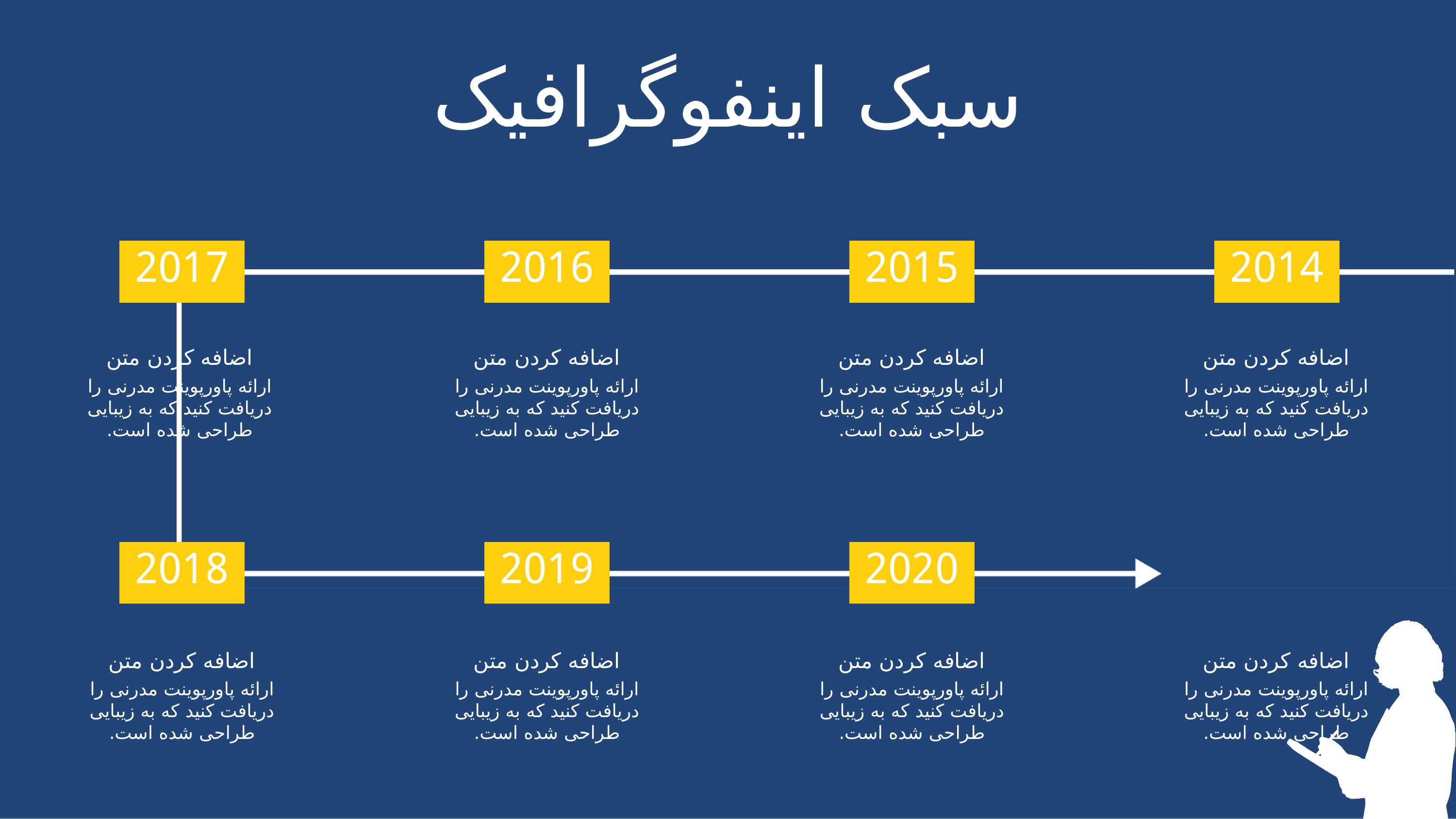

سبک اینفوگرافیک

2017

2016

2015

2014

اضافه کردن متن
اضافه کردن متن
اضافه کردن متن
اضافه کردن متن
ارائه پاورپوینت مدرنی را دریافت کنید که به زیبایی طراحی شده است.
ارائه پاورپوینت مدرنی را دریافت کنید که به زیبایی طراحی شده است.
ارائه پاورپوینت مدرنی را دریافت کنید که به زیبایی طراحی شده است.
ارائه پاورپوینت مدرنی را دریافت کنید که به زیبایی طراحی شده است.

2018

2019

2020

اضافه کردن متن
اضافه کردن متن
اضافه کردن متن
اضافه کردن متن
ارائه پاورپوینت مدرنی را دریافت کنید که به زیبایی طراحی شده است.
ارائه پاورپوینت مدرنی را دریافت کنید که به زیبایی طراحی شده است.
ارائه پاورپوینت مدرنی را دریافت کنید که به زیبایی طراحی شده است.
ارائه پاورپوینت مدرنی را دریافت کنید که به زیبایی طراحی شده است.